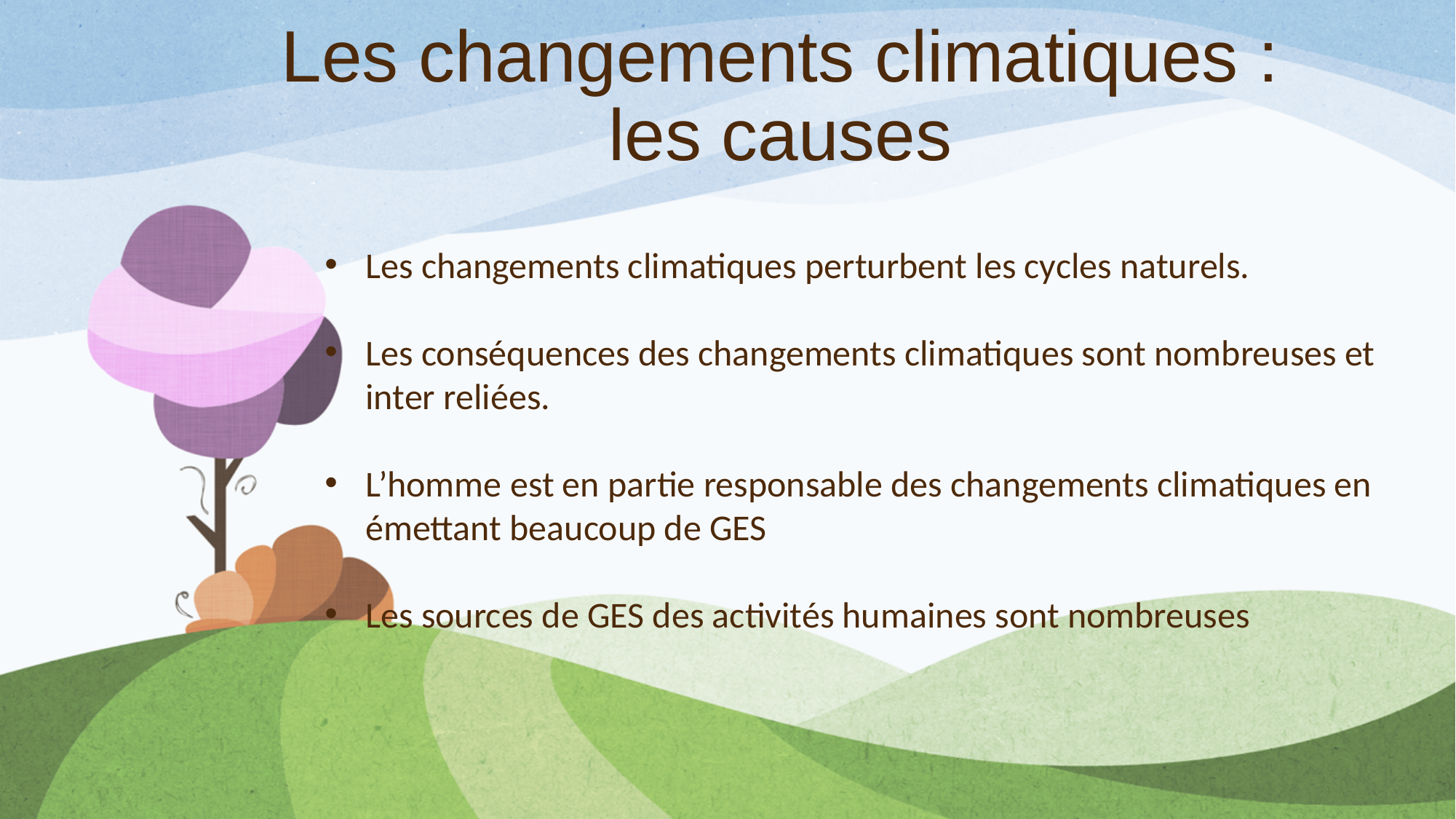

# Les changements climatiques : les causes
Les changements climatiques perturbent les cycles naturels.

Les conséquences des changements climatiques sont nombreuses et inter reliées.

L’homme est en partie responsable des changements climatiques en émettant beaucoup de GES

Les sources de GES des activités humaines sont nombreuses